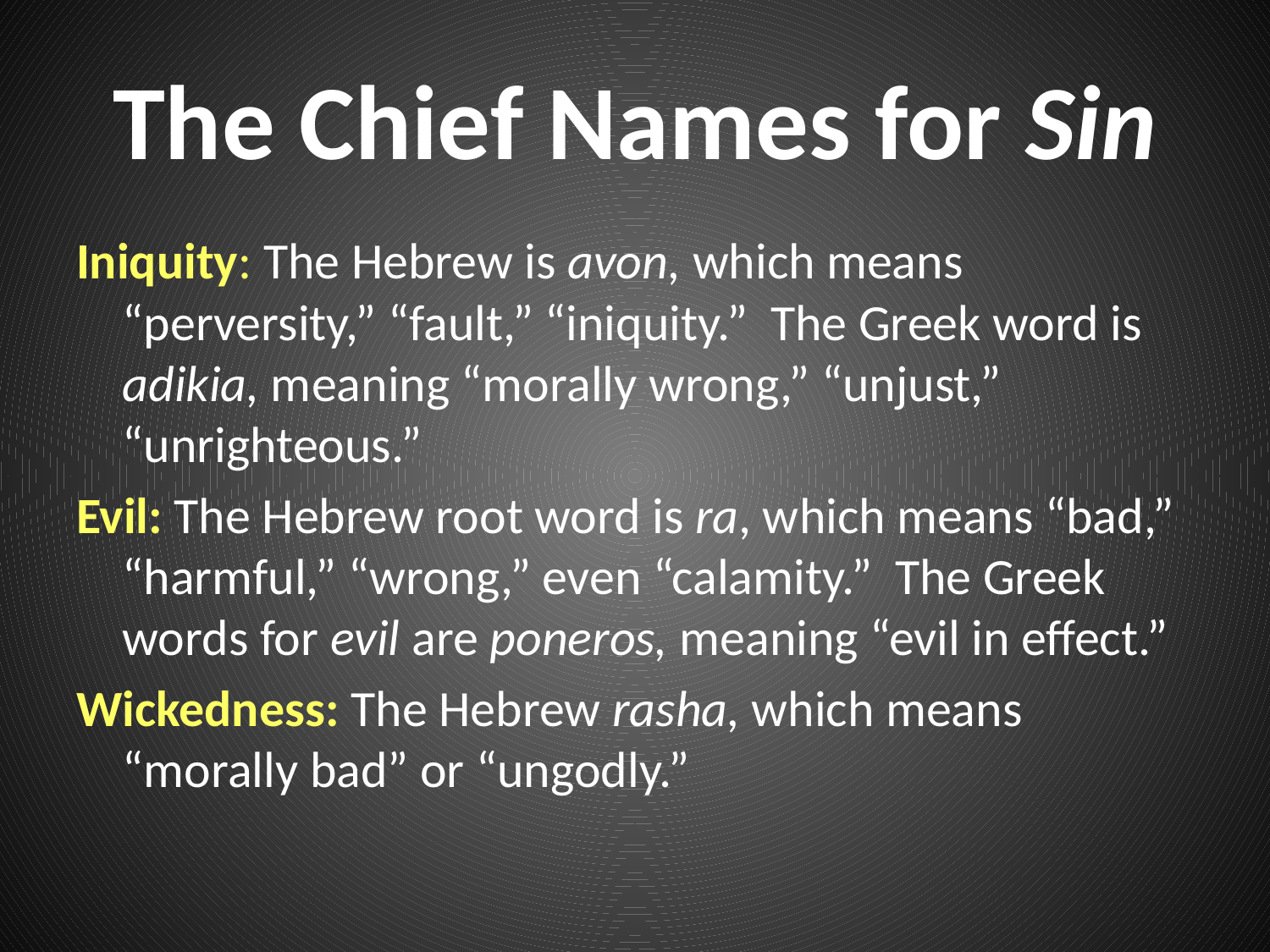

# The Chief Names for Sin
Iniquity: The Hebrew is avon, which means “perversity,” “fault,” “iniquity.”  The Greek word is adikia, meaning “morally wrong,” “unjust,” “unrighteous.”
Evil: The Hebrew root word is ra, which means “bad,” “harmful,” “wrong,” even “calamity.”  The Greek words for evil are poneros, meaning “evil in effect.”
Wickedness: The Hebrew rasha, which means “morally bad” or “ungodly.”